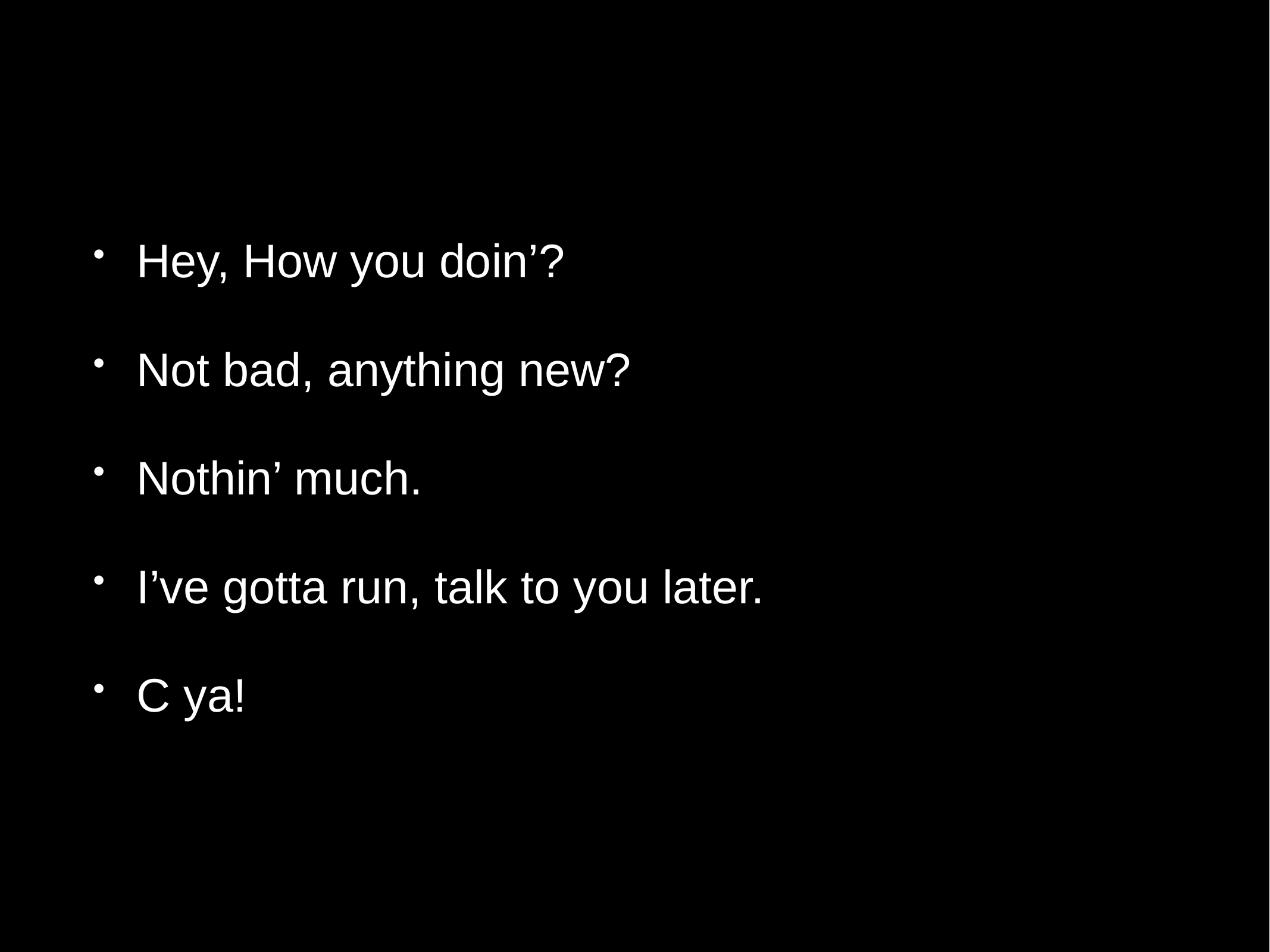

Hey, How you doin’?
Not bad, anything new?
Nothin’ much.
I’ve gotta run, talk to you later.
C ya!